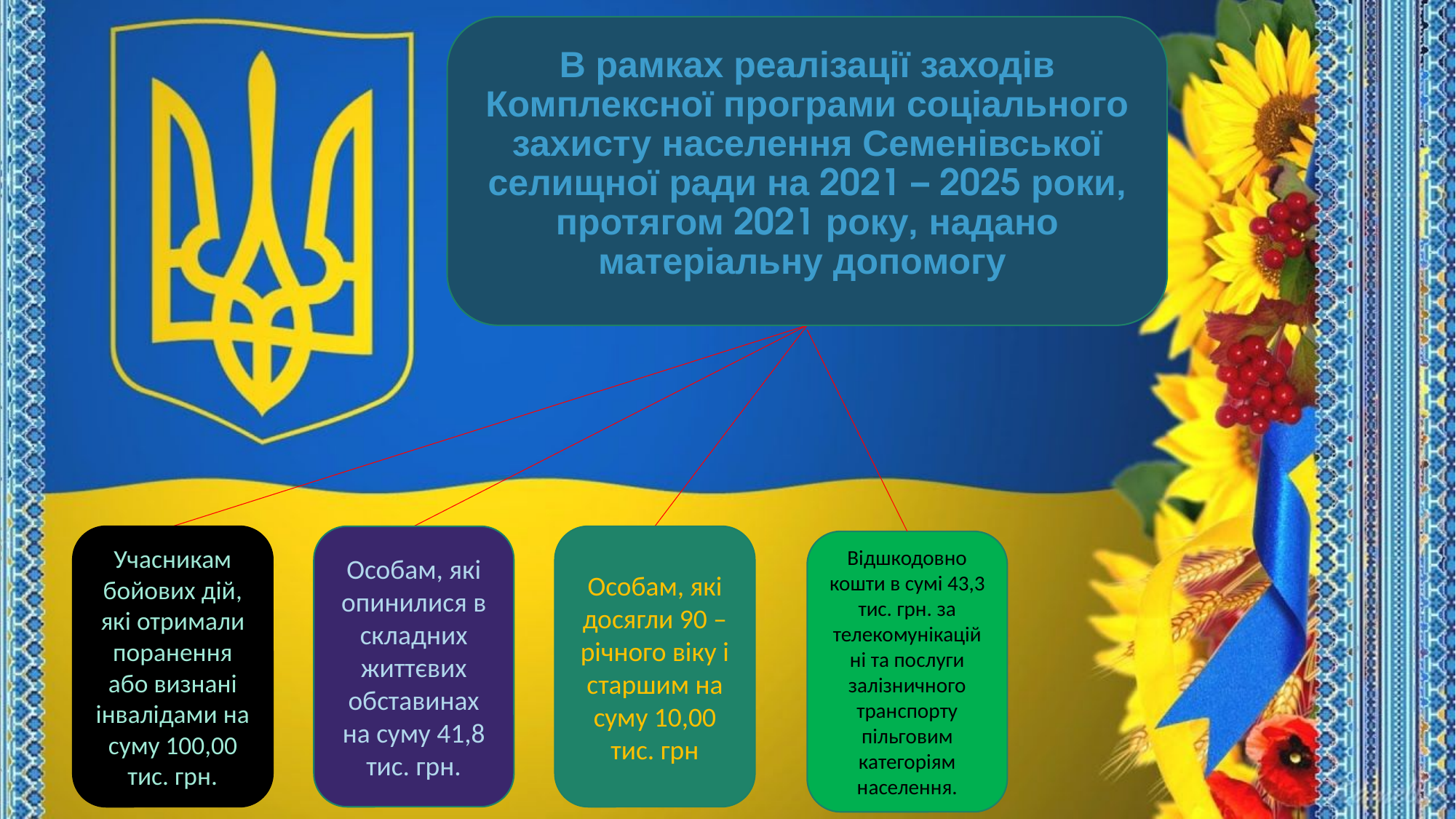

В рамках реалізації заходів Комплексної програми соціального захисту населення Семенівської селищної ради на 2021 – 2025 роки, протягом 2021 року, надано матеріальну допомогу
Учасникам бойових дій, які отримали поранення або визнані інвалідами на суму 100,00 тис. грн.
Особам, які опинилися в складних життєвих обставинах на суму 41,8 тис. грн.
Особам, які досягли 90 – річного віку і старшим на суму 10,00 тис. грн
Відшкодовно кошти в сумі 43,3 тис. грн. за телекомунікаційні та послуги залізничного транспорту пільговим категоріям населення.